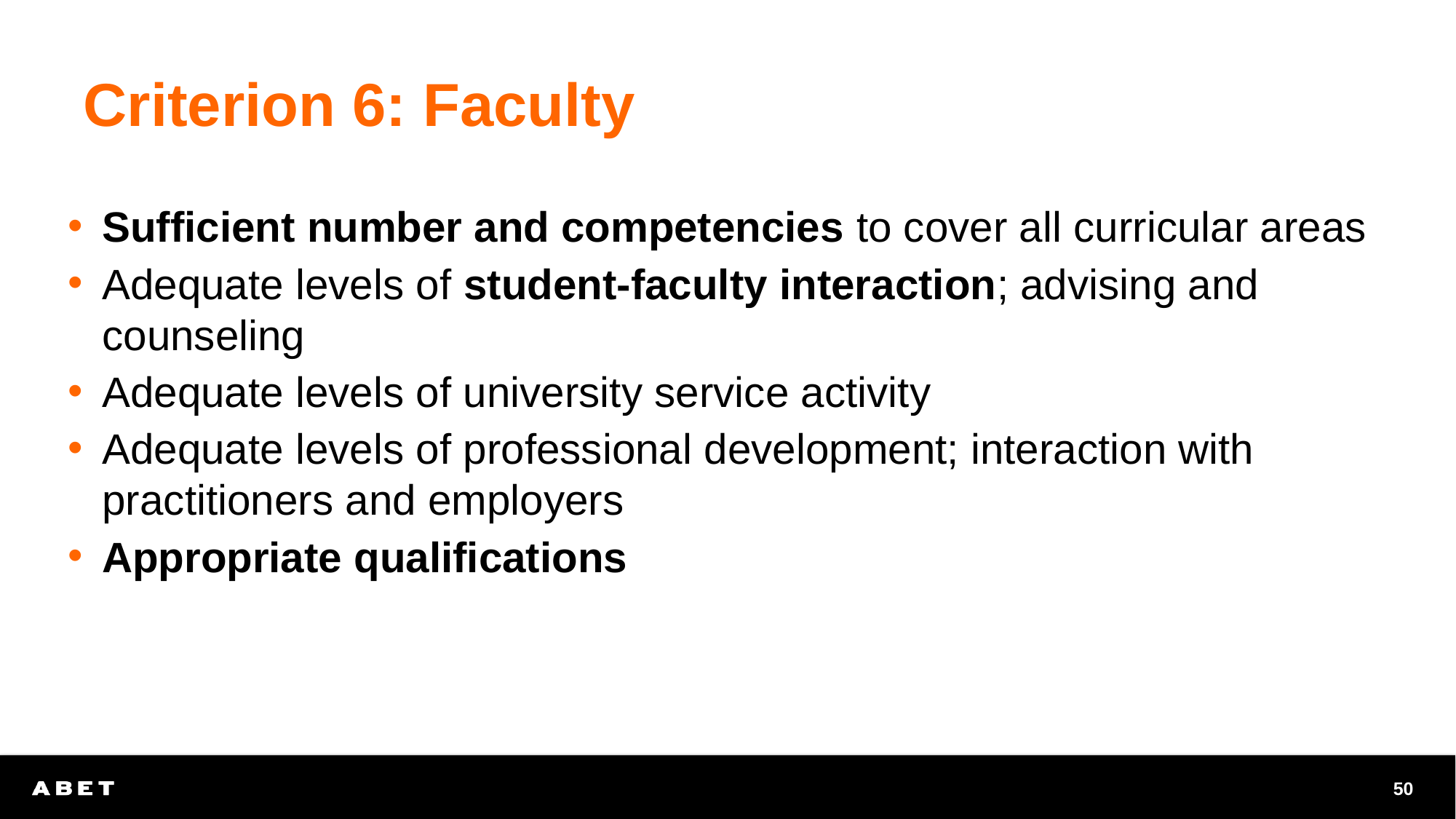

# Criterion 6: Faculty
Sufficient number and competencies to cover all curricular areas
Adequate levels of student-faculty interaction; advising and counseling
Adequate levels of university service activity
Adequate levels of professional development; interaction with practitioners and employers
Appropriate qualifications